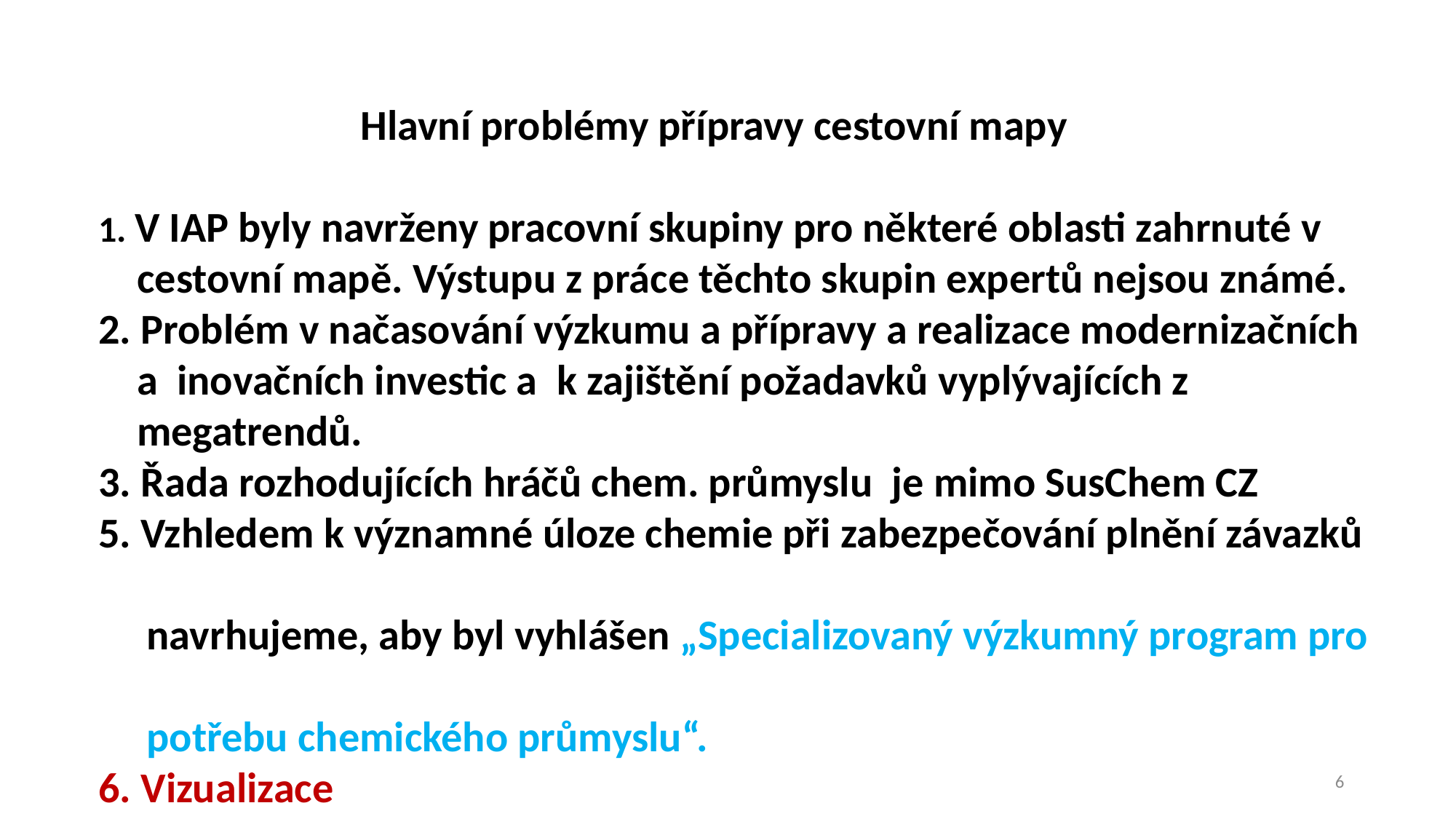

Hlavní problémy přípravy cestovní mapy

1. V IAP byly navrženy pracovní skupiny pro některé oblasti zahrnuté v
    cestovní mapě. Výstupu z práce těchto skupin expertů nejsou známé.
2. Problém v načasování výzkumu a přípravy a realizace modernizačních
    a  inovačních investic a  k zajištění požadavků vyplývajících z
    megatrendů.
3. Řada rozhodujících hráčů chem. průmyslu  je mimo SusChem CZ
5. Vzhledem k významné úloze chemie při zabezpečování plnění závazků
     navrhujeme, aby byl vyhlášen „Specializovaný výzkumný program pro
     potřebu chemického průmyslu“.
6. Vizualizace

6